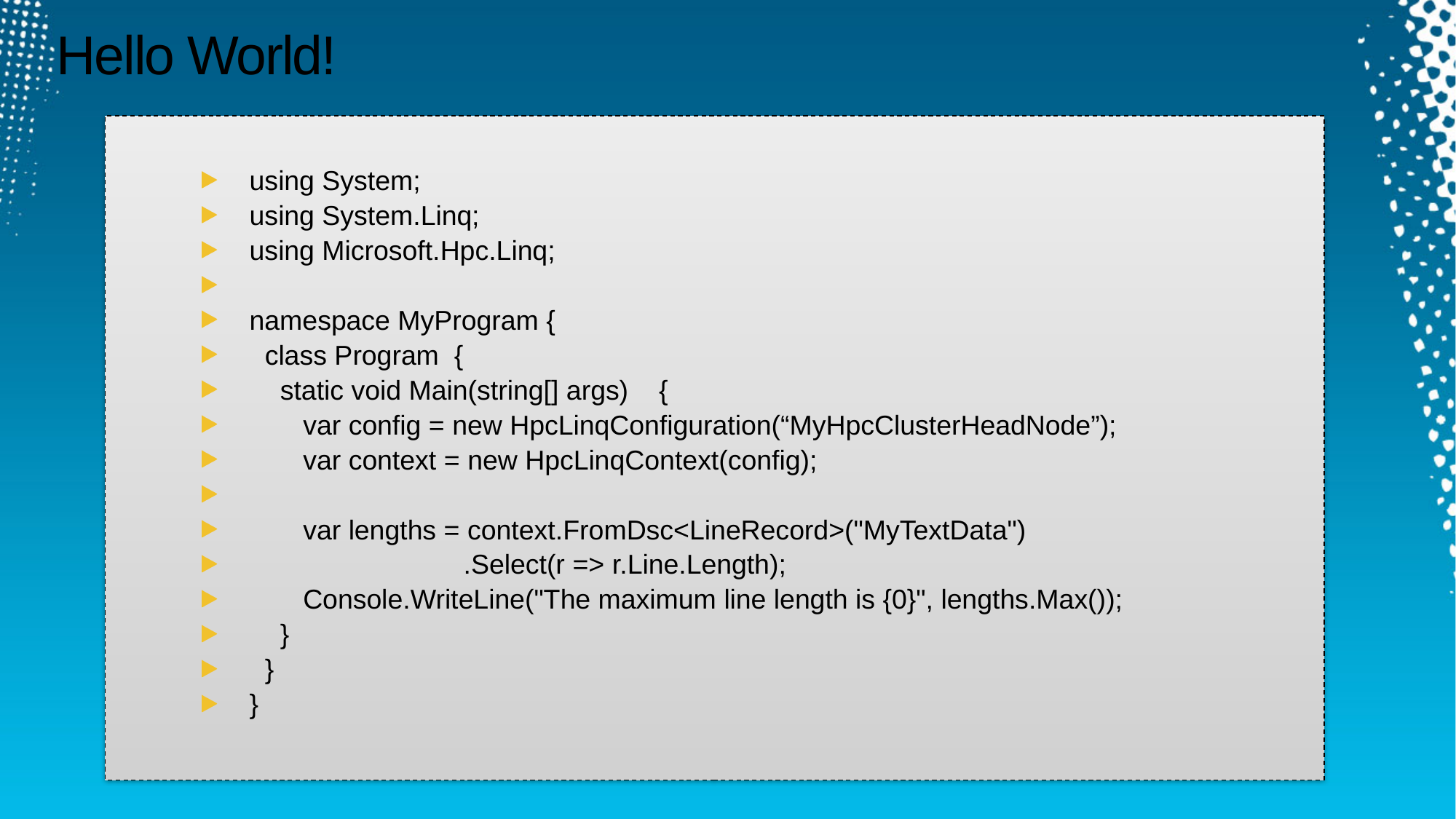

# Hello World!

using System;
using System.Linq;
using Microsoft.Hpc.Linq;

namespace MyProgram {
  class Program  {
    static void Main(string[] args)    {
       var config = new HpcLinqConfiguration(“MyHpcClusterHeadNode”);
       var context = new HpcLinqContext(config);

       var lengths = context.FromDsc<LineRecord>("MyTextData")
                            .Select(r => r.Line.Length);
       Console.WriteLine("The maximum line length is {0}", lengths.Max());
    }
  }
}